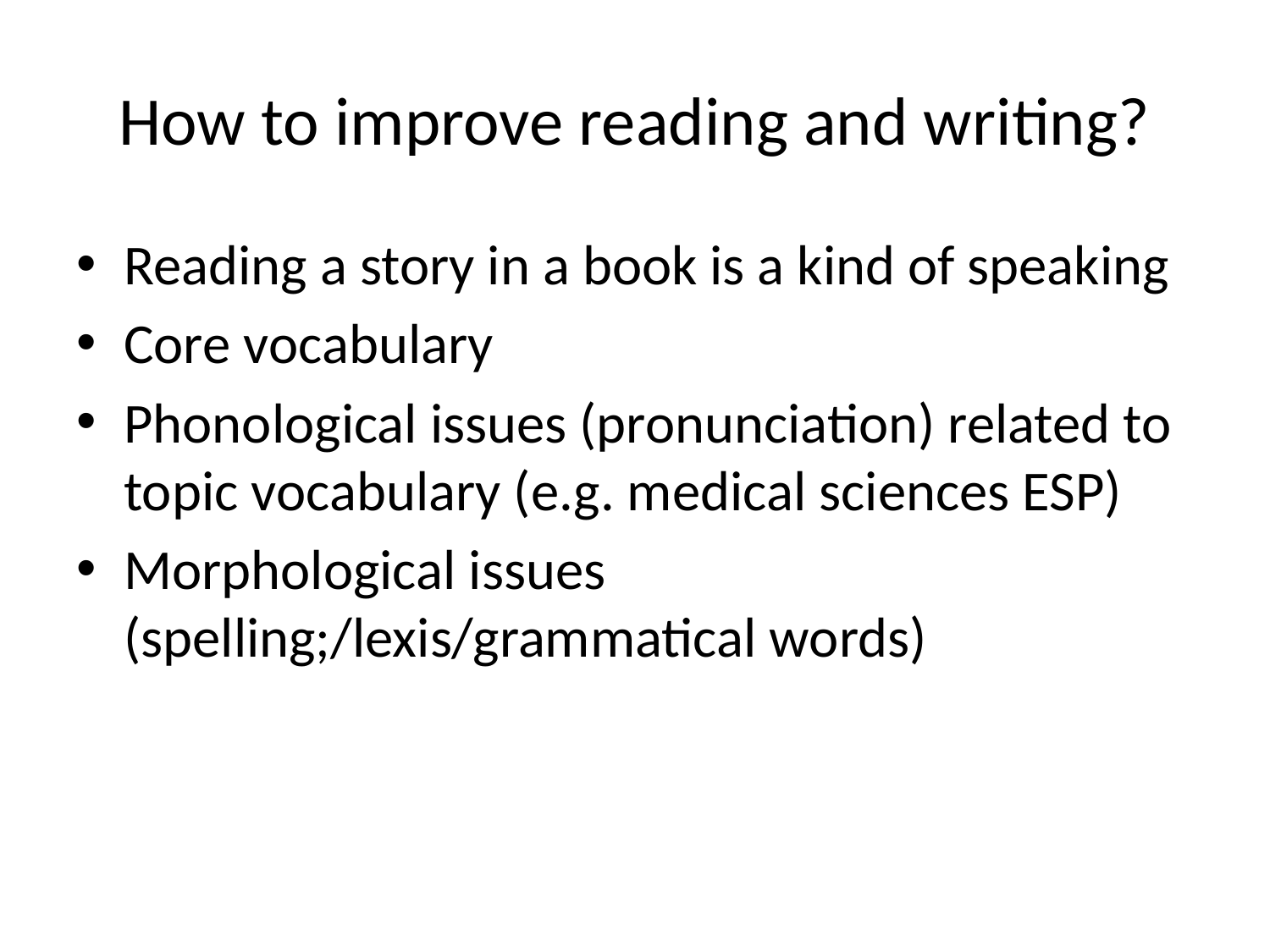

# How to improve reading and writing?
Reading a story in a book is a kind of speaking
Core vocabulary
Phonological issues (pronunciation) related to topic vocabulary (e.g. medical sciences ESP)
Morphological issues (spelling;/lexis/grammatical words)